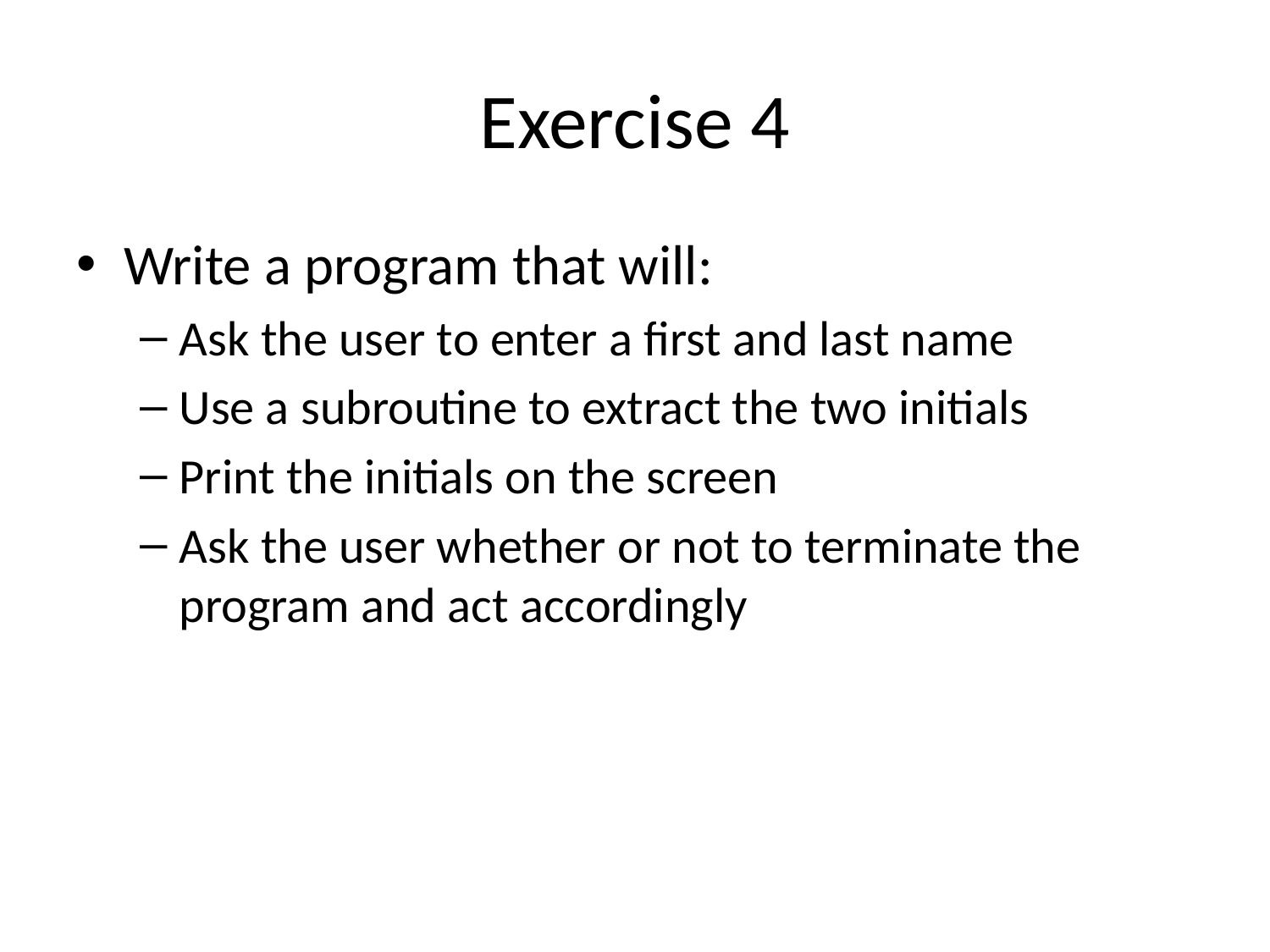

# Exercise 4
Write a program that will:
Ask the user to enter a first and last name
Use a subroutine to extract the two initials
Print the initials on the screen
Ask the user whether or not to terminate the program and act accordingly